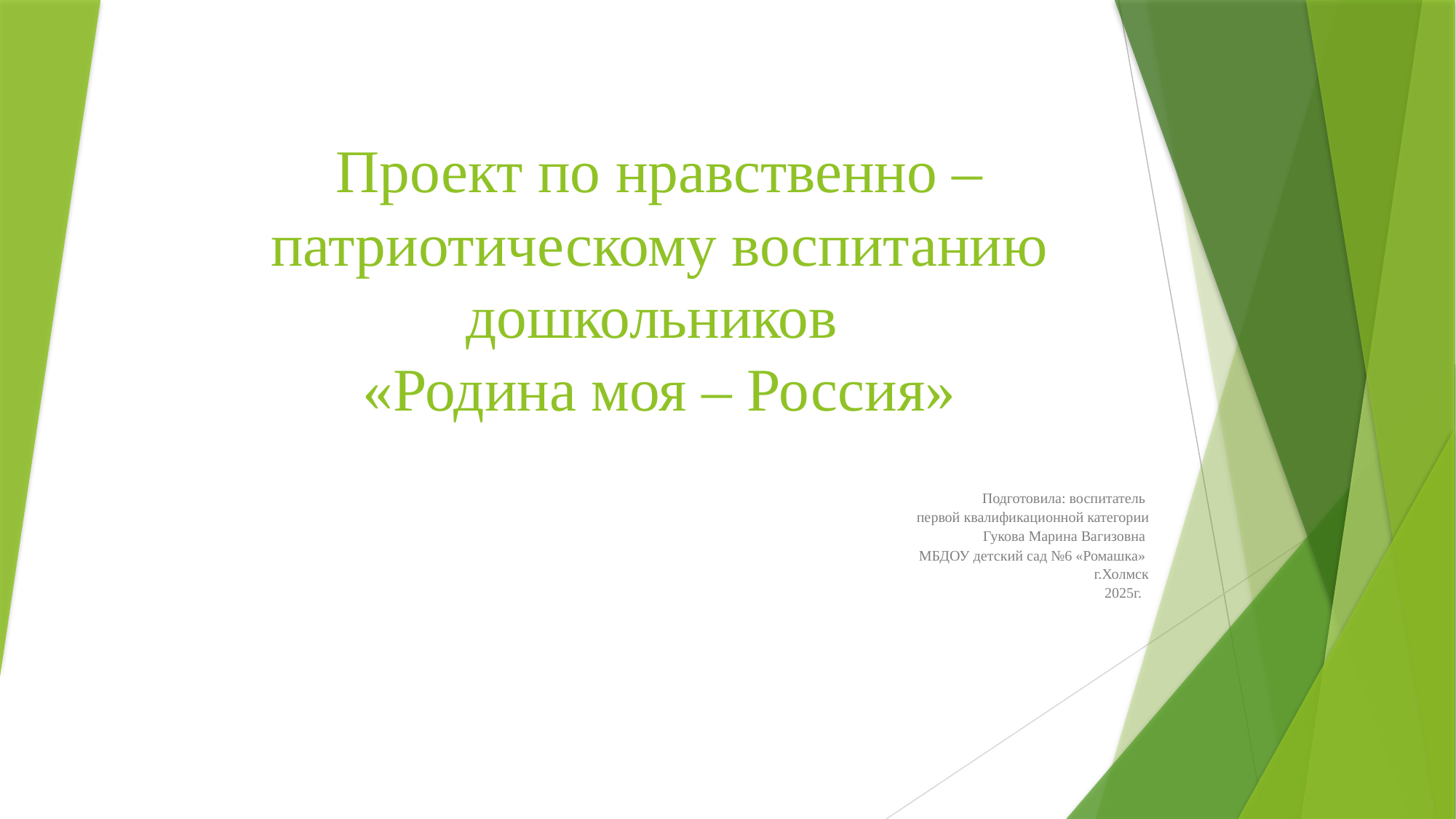

# Проект по нравственно –патриотическому воспитанию дошкольников «Родина моя – Россия»
Подготовила: воспитатель
первой квалификационной категории
Гукова Марина Вагизовна
МБДОУ детский сад №6 «Ромашка»
г.Холмск
   2025г.